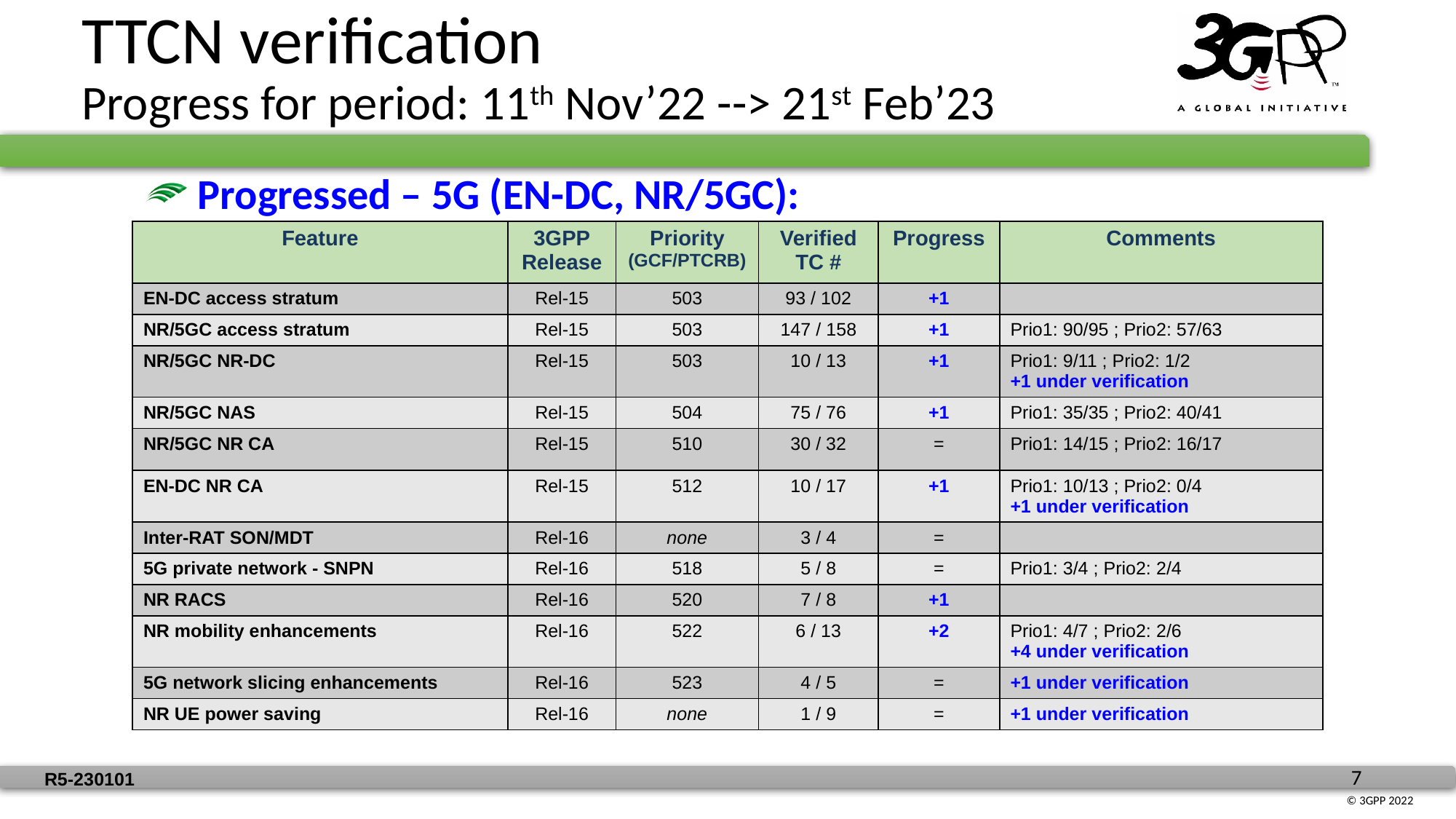

# TTCN verification Progress for period: 11th Nov’22 --> 21st Feb’23
 Progressed – 5G (EN-DC, NR/5GC):

| Feature | 3GPP Release | Priority (GCF/PTCRB) | Verified TC # | Progress | Comments |
| --- | --- | --- | --- | --- | --- |
| EN-DC access stratum | Rel-15 | 503 | 93 / 102 | +1 |  |
| NR/5GC access stratum | Rel-15 | 503 | 147 / 158 | +1 | Prio1: 90/95 ; Prio2: 57/63 |
| NR/5GC NR-DC | Rel-15 | 503 | 10 / 13 | +1 | Prio1: 9/11 ; Prio2: 1/2 +1 under verification |
| NR/5GC NAS | Rel-15 | 504 | 75 / 76 | +1 | Prio1: 35/35 ; Prio2: 40/41 |
| NR/5GC NR CA | Rel-15 | 510 | 30 / 32 | = | Prio1: 14/15 ; Prio2: 16/17 |
| EN-DC NR CA | Rel-15 | 512 | 10 / 17 | +1 | Prio1: 10/13 ; Prio2: 0/4 +1 under verification |
| Inter-RAT SON/MDT | Rel-16 | none | 3 / 4 | = |  |
| 5G private network - SNPN | Rel-16 | 518 | 5 / 8 | = | Prio1: 3/4 ; Prio2: 2/4 |
| NR RACS | Rel-16 | 520 | 7 / 8 | +1 |  |
| NR mobility enhancements | Rel-16 | 522 | 6 / 13 | +2 | Prio1: 4/7 ; Prio2: 2/6 +4 under verification |
| 5G network slicing enhancements | Rel-16 | 523 | 4 / 5 | = | +1 under verification |
| NR UE power saving | Rel-16 | none | 1 / 9 | = | +1 under verification |